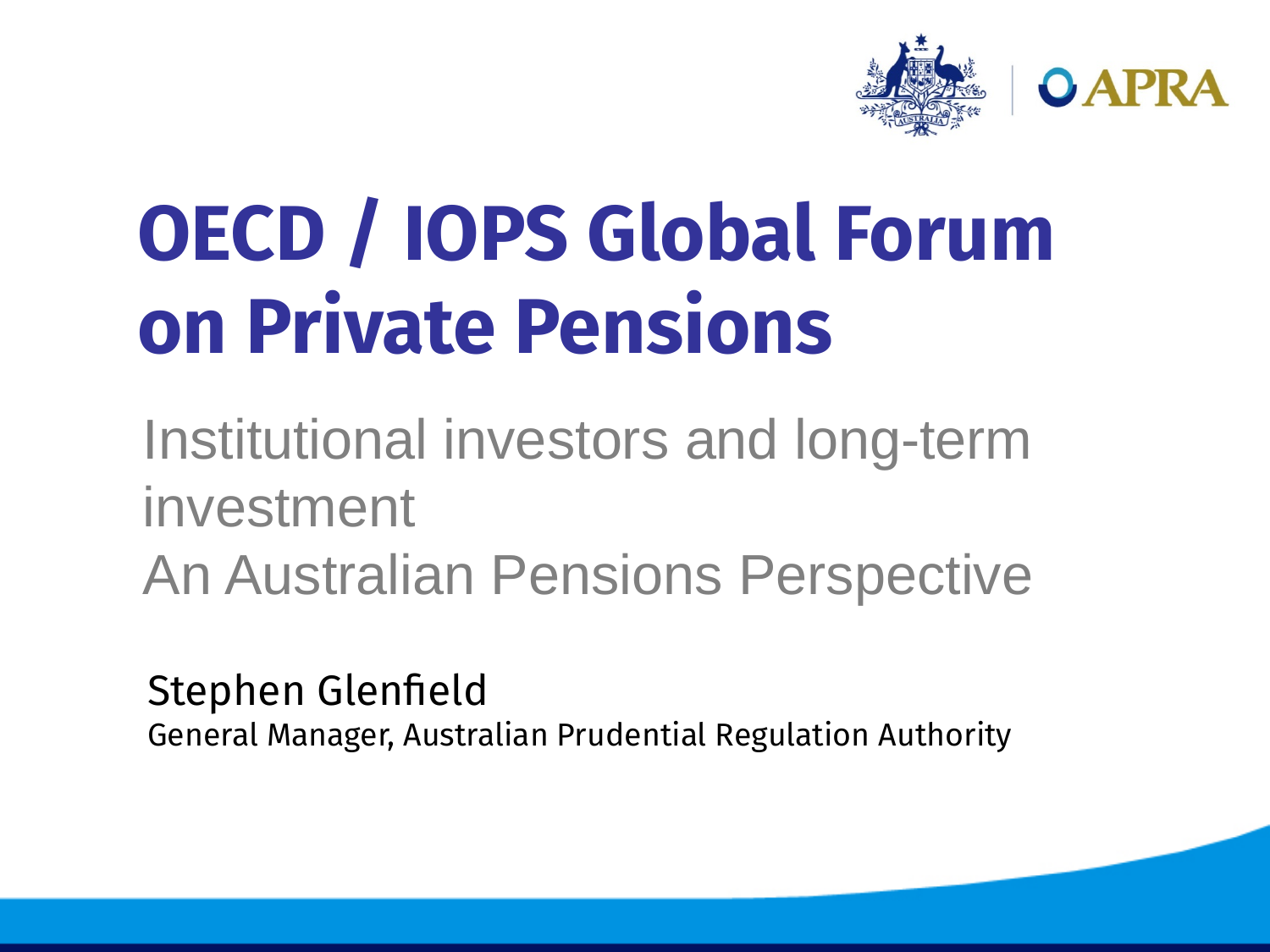

# OECD / IOPS Global Forum on Private Pensions
Institutional investors and long-term investment
An Australian Pensions Perspective
Stephen Glenfield
General Manager, Australian Prudential Regulation Authority